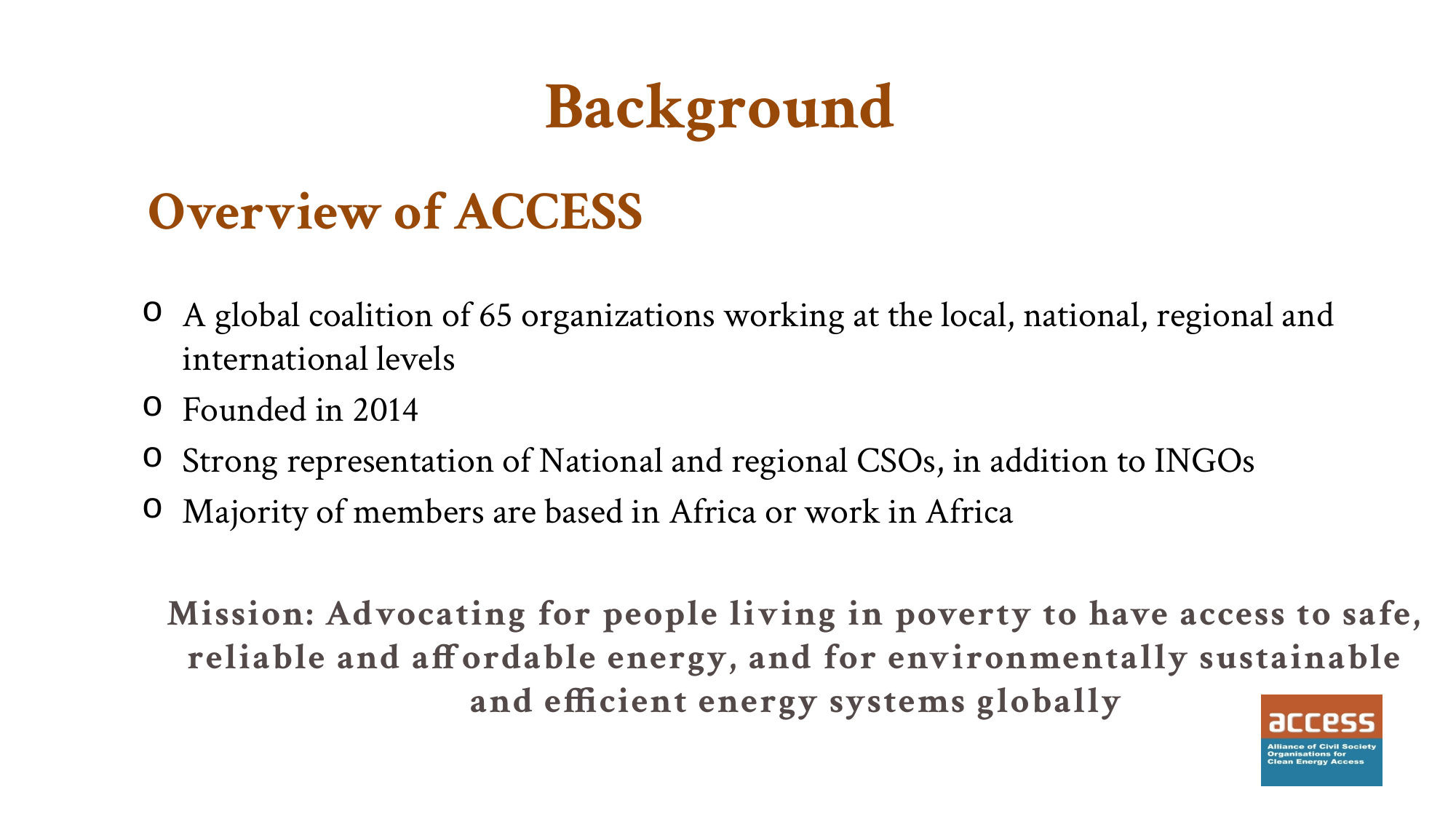

# Background
 Overview of ACCESS

A global coalition of 65 organizations working at the local, national, regional and  international levels
Founded in 2014
Strong representation of National and regional CSOs, in addition to INGOs
Majority of members are based in Africa or work in Africa

Mission: Advocating for people living in poverty to have access to safe, reliable and affordable energy, and for environmentally sustainable and efficient energy systems globally